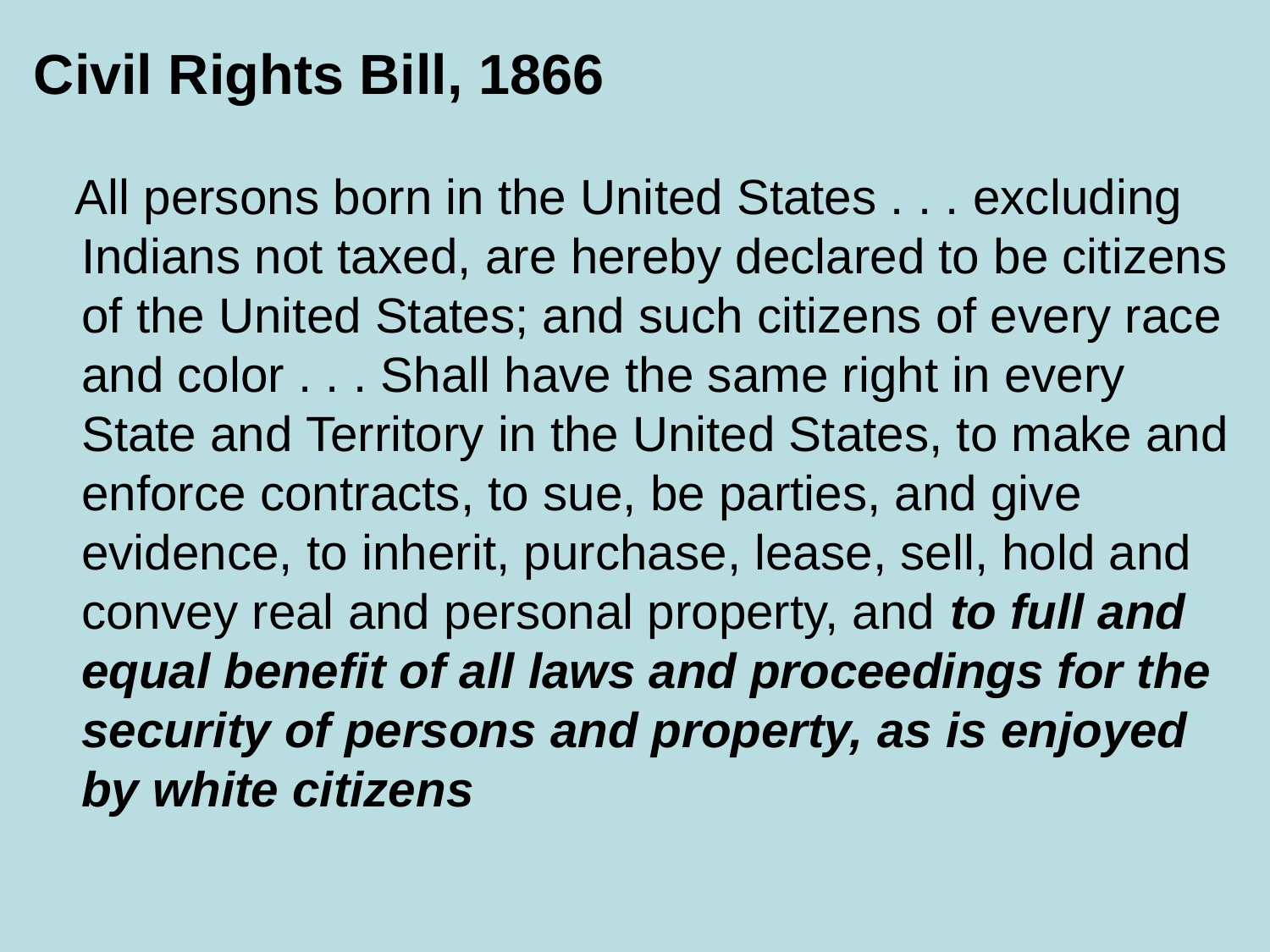

Civil Rights Bill, 1866

   All persons born in the United States . . . excluding Indians not taxed, are hereby declared to be citizens of the United States; and such citizens of every race and color . . . Shall have the same right in every State and Territory in the United States, to make and enforce contracts, to sue, be parties, and give evidence, to inherit, purchase, lease, sell, hold and convey real and personal property, and to full and equal benefit of all laws and proceedings for the security of persons and property, as is enjoyed by white citizens